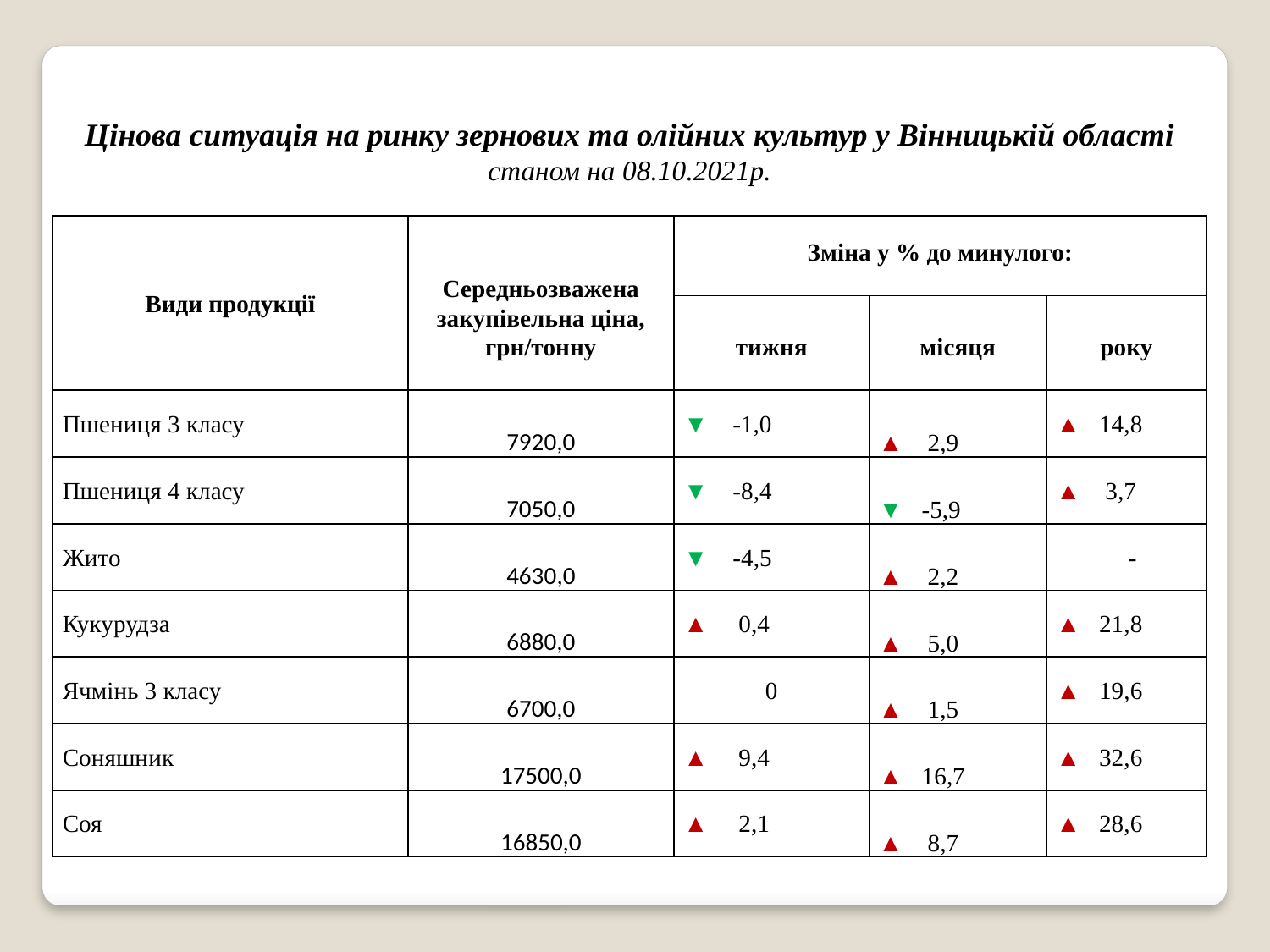

| Цінова ситуація на ринку зернових та олійних культур у Вінницькій області станом на 08.10.2021р. |  |  |  |  |
| --- | --- | --- | --- | --- |
| Види продукції | Середньозважена закупівельна ціна, грн/тонну | Зміна у % до минулого: |  |  |
|  |  | тижня | місяця | року |
| Пшениця 3 класу | 7920,0 | ▼ -1,0 | ▲ 2,9 | ▲ 14,8 |
| Пшениця 4 класу | 7050,0 | ▼ -8,4 | ▼ -5,9 | ▲ 3,7 |
| Жито | 4630,0 | ▼ -4,5 | ▲ 2,2 | - |
| Кукурудза | 6880,0 | ▲ 0,4 | ▲ 5,0 | ▲ 21,8 |
| Ячмінь 3 класу | 6700,0 | 0 | ▲ 1,5 | ▲ 19,6 |
| Соняшник | 17500,0 | ▲ 9,4 | ▲ 16,7 | ▲ 32,6 |
| Соя | 16850,0 | ▲ 2,1 | ▲ 8,7 | ▲ 28,6 |